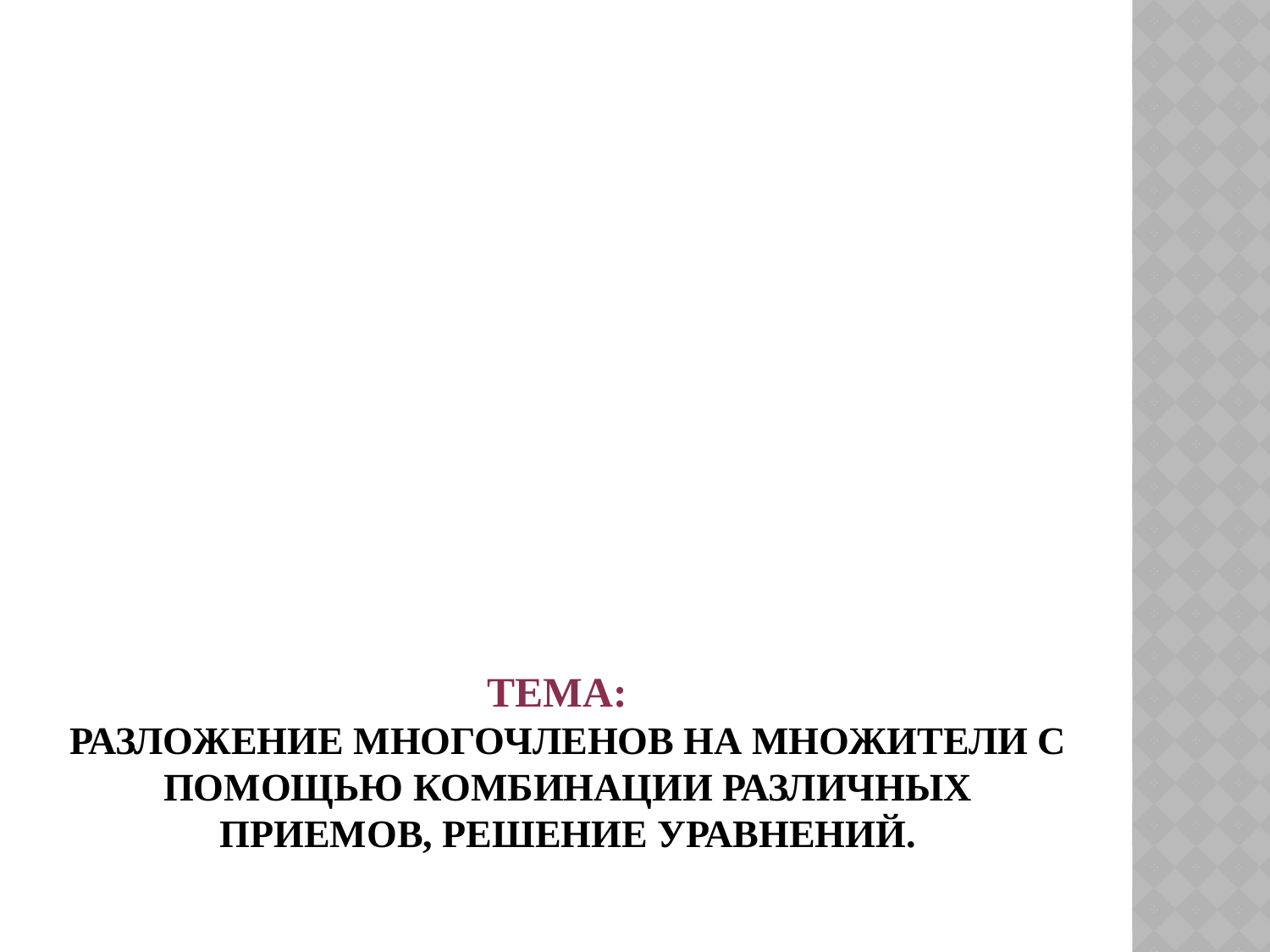

# Тема: Разложение многочленов на множители с помощью комбинации различных приемов, решение уравнений.